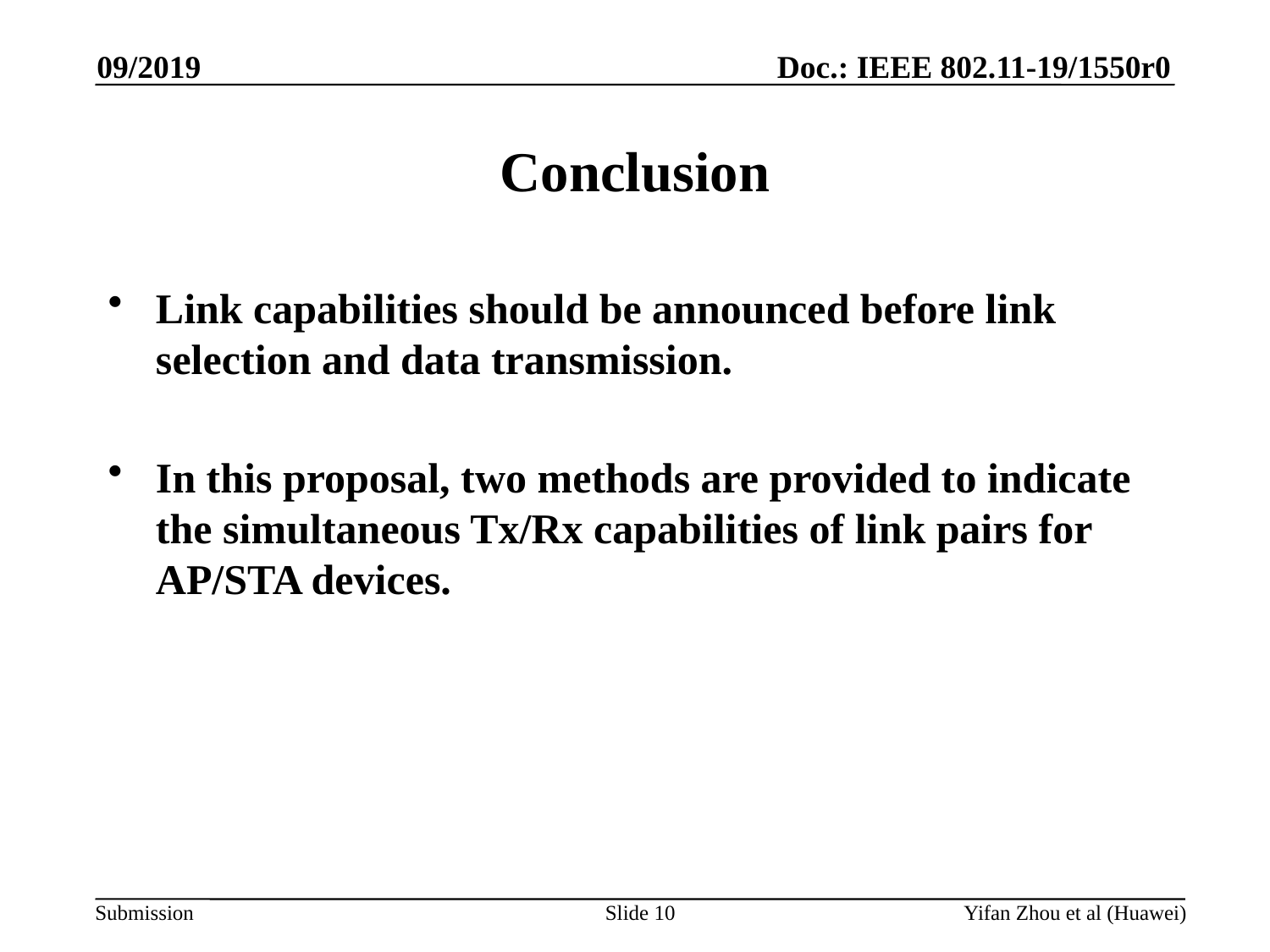

09/2019
# Conclusion
Link capabilities should be announced before link selection and data transmission.

In this proposal, two methods are provided to indicate the simultaneous Tx/Rx capabilities of link pairs for AP/STA devices.
Slide 10
Yifan Zhou et al (Huawei)